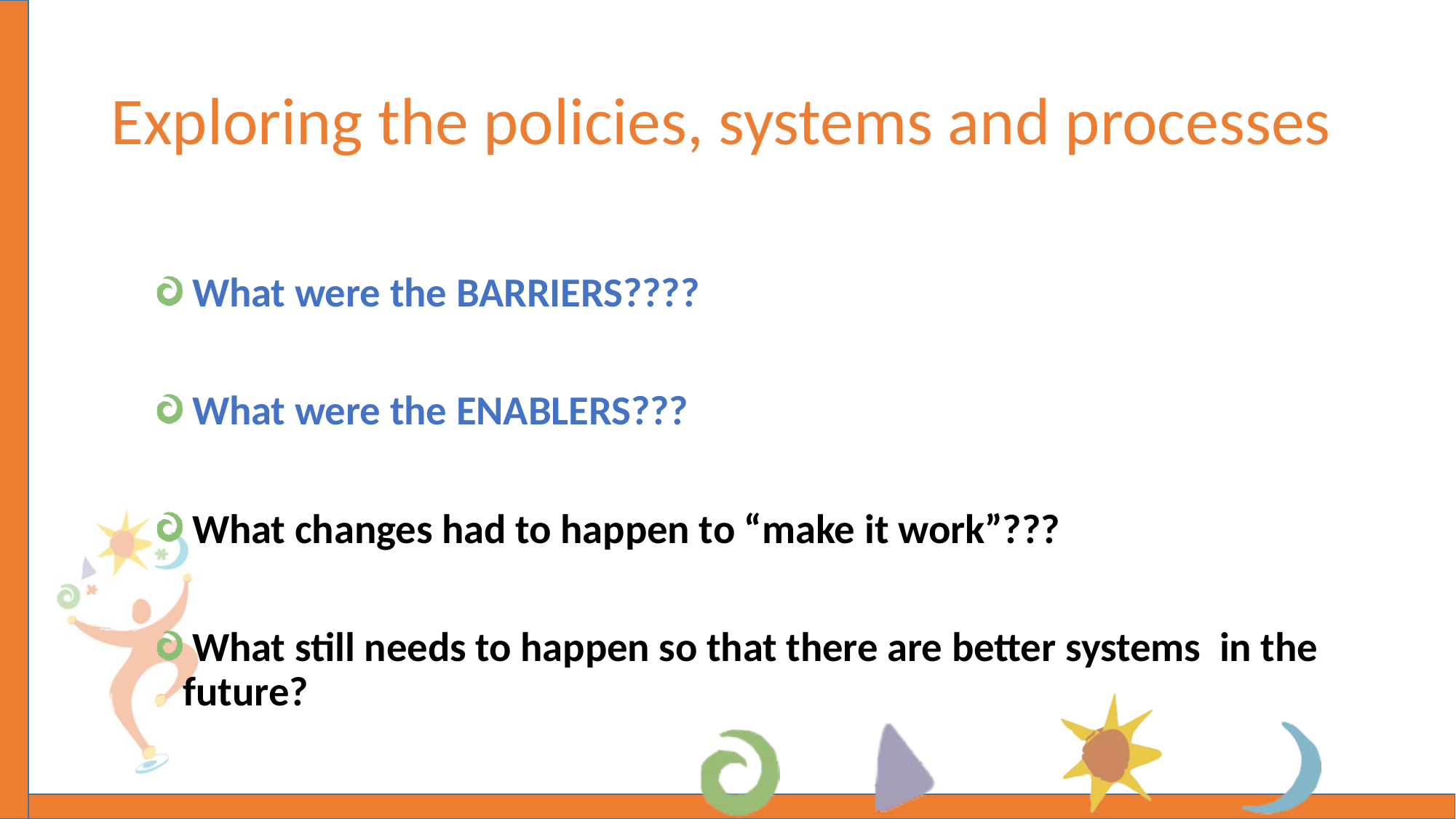

# Exploring the policies, systems and processes

 What were the BARRIERS????

 What were the ENABLERS???

 What changes had to happen to “make it work”???

 What still needs to happen so that there are better systems  in the future?